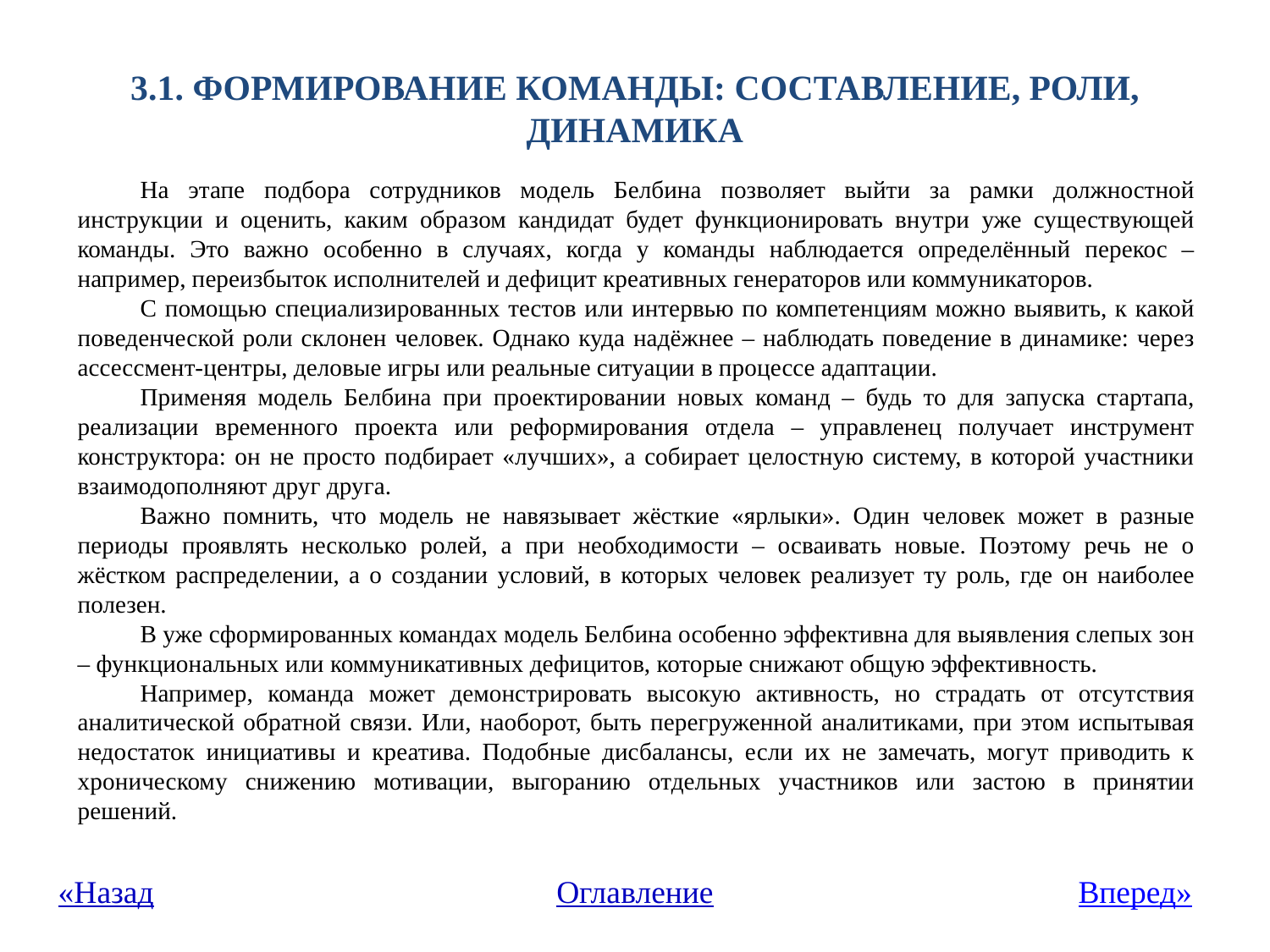

# 3.1. Формирование команды: составление, роли, динамика
На этапе подбора сотрудников модель Белбина позволяет выйти за рамки должностной инструкции и оценить, каким образом кандидат будет функционировать внутри уже существующей команды. Это важно особенно в случаях, когда у команды наблюдается определённый перекос – например, переизбыток исполнителей и дефицит креативных генераторов или коммуникаторов.
С помощью специализированных тестов или интервью по компетенциям можно выявить, к какой поведенческой роли склонен человек. Однако куда надёжнее – наблюдать поведение в динамике: через ассессмент-центры, деловые игры или реальные ситуации в процессе адаптации.
Применяя модель Белбина при проектировании новых команд – будь то для запуска стартапа, реализации временного проекта или реформирования отдела – управленец получает инструмент конструктора: он не просто подбирает «лучших», а собирает целостную систему, в которой участники взаимодополняют друг друга.
Важно помнить, что модель не навязывает жёсткие «ярлыки». Один человек может в разные периоды проявлять несколько ролей, а при необходимости – осваивать новые. Поэтому речь не о жёстком распределении, а о создании условий, в которых человек реализует ту роль, где он наиболее полезен.
В уже сформированных командах модель Белбина особенно эффективна для выявления слепых зон – функциональных или коммуникативных дефицитов, которые снижают общую эффективность.
Например, команда может демонстрировать высокую активность, но страдать от отсутствия аналитической обратной связи. Или, наоборот, быть перегруженной аналитиками, при этом испытывая недостаток инициативы и креатива. Подобные дисбалансы, если их не замечать, могут приводить к хроническому снижению мотивации, выгоранию отдельных участников или застою в принятии решений.

«Назад
Оглавление
Вперед»